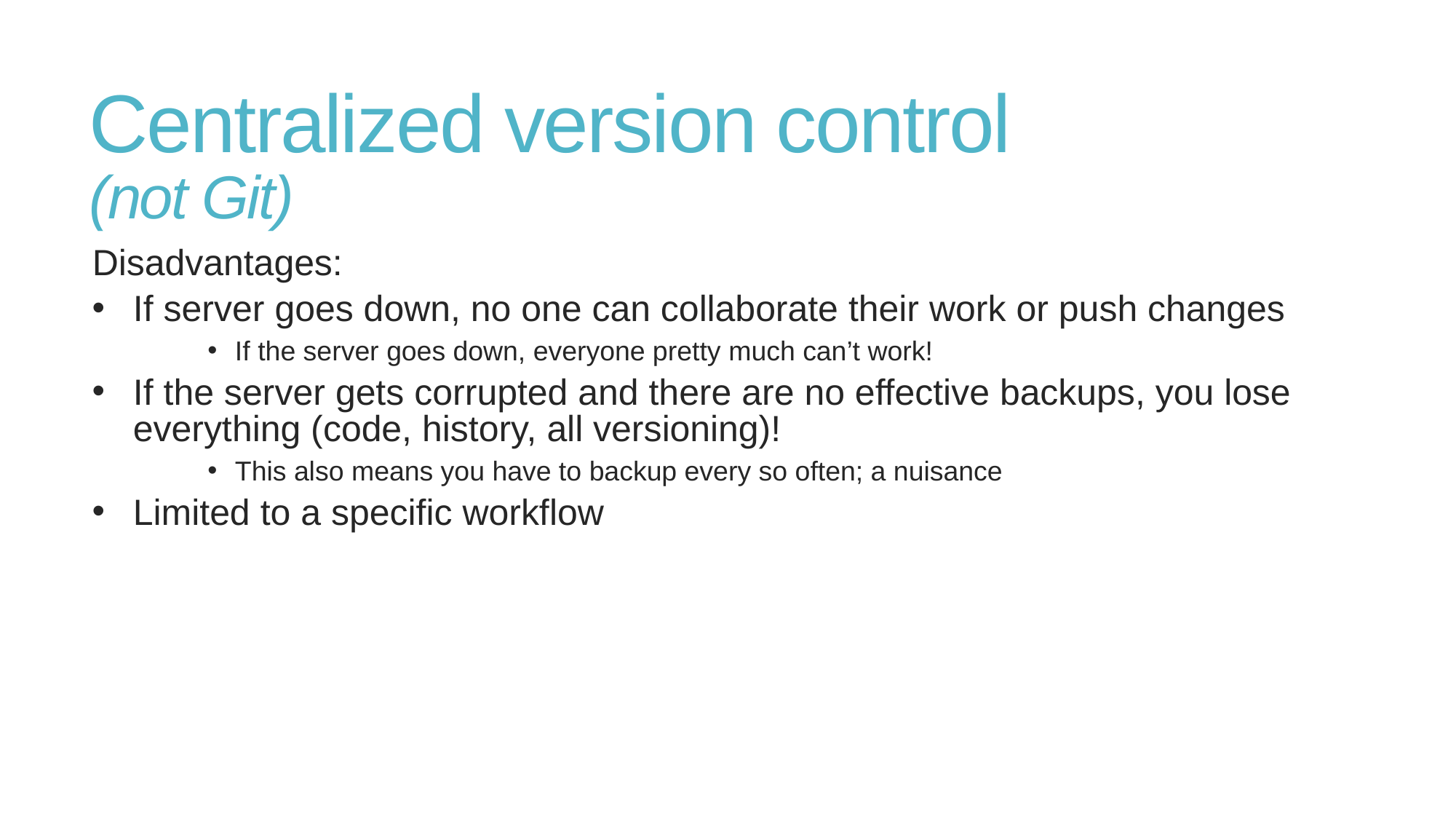

# Centralized version control (not Git)
Disadvantages:
If server goes down, no one can collaborate their work or push changes
If the server goes down, everyone pretty much can’t work!
If the server gets corrupted and there are no effective backups, you lose everything (code, history, all versioning)!
This also means you have to backup every so often; a nuisance
Limited to a specific workflow